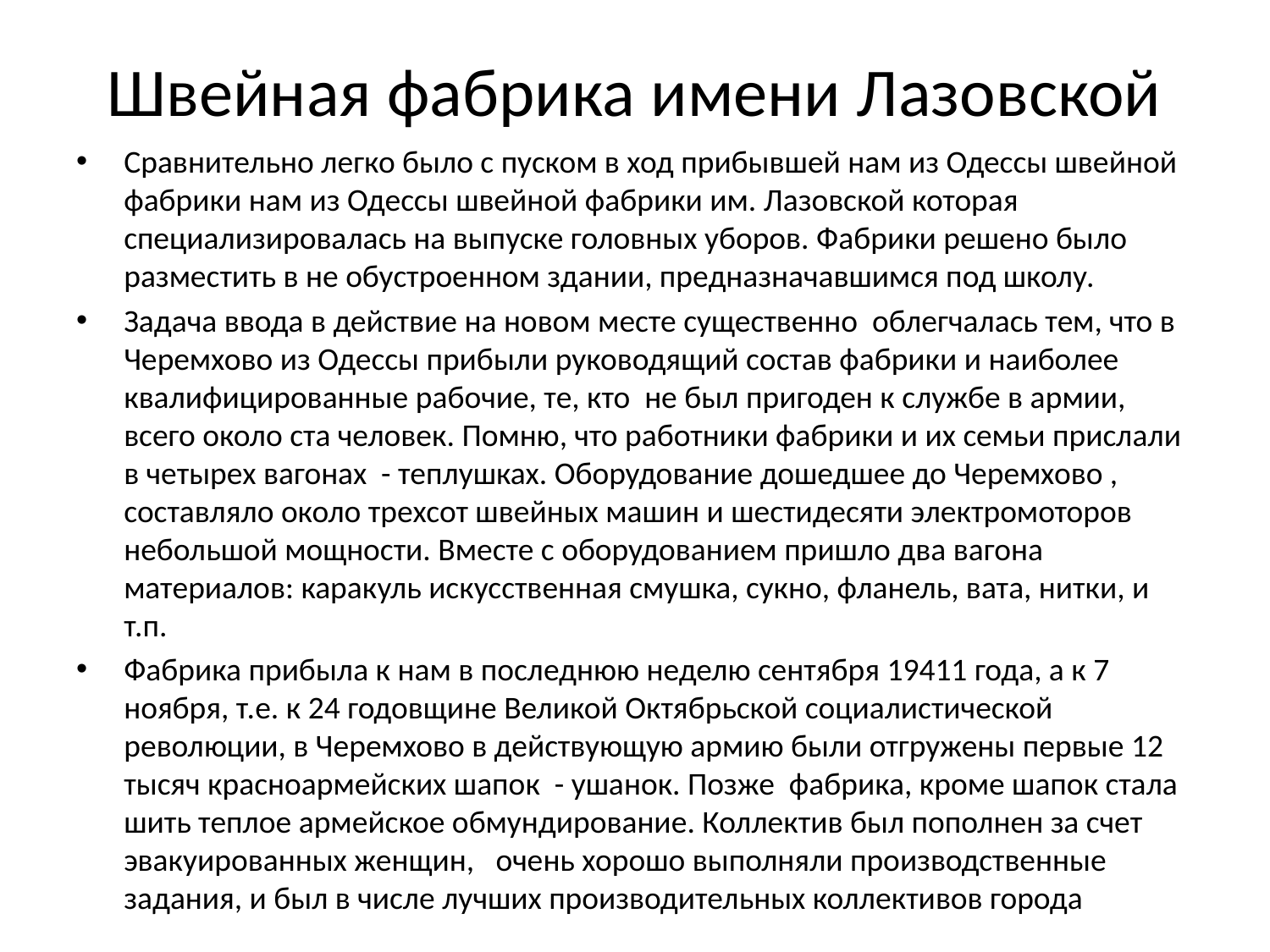

# Швейная фабрика имени Лазовской
Сравнительно легко было с пуском в ход прибывшей нам из Одессы швейной фабрики нам из Одессы швейной фабрики им. Лазовской которая специализировалась на выпуске головных уборов. Фабрики решено было разместить в не обустроенном здании, предназначавшимся под школу.
Задача ввода в действие на новом месте существенно  облегчалась тем, что в Черемхово из Одессы прибыли руководящий состав фабрики и наиболее квалифицированные рабочие, те, кто  не был пригоден к службе в армии, всего около ста человек. Помню, что работники фабрики и их семьи прислали в четырех вагонах  - теплушках. Оборудование дошедшее до Черемхово , составляло около трехсот швейных машин и шестидесяти электромоторов небольшой мощности. Вместе с оборудованием пришло два вагона материалов: каракуль искусственная смушка, сукно, фланель, вата, нитки, и т.п.
Фабрика прибыла к нам в последнюю неделю сентября 19411 года, а к 7 ноября, т.е. к 24 годовщине Великой Октябрьской социалистической революции, в Черемхово в действующую армию были отгружены первые 12 тысяч красноармейских шапок  - ушанок. Позже  фабрика, кроме шапок стала шить теплое армейское обмундирование. Коллектив был пополнен за счет эвакуированных женщин,   очень хорошо выполняли производственные задания, и был в числе лучших производительных коллективов города